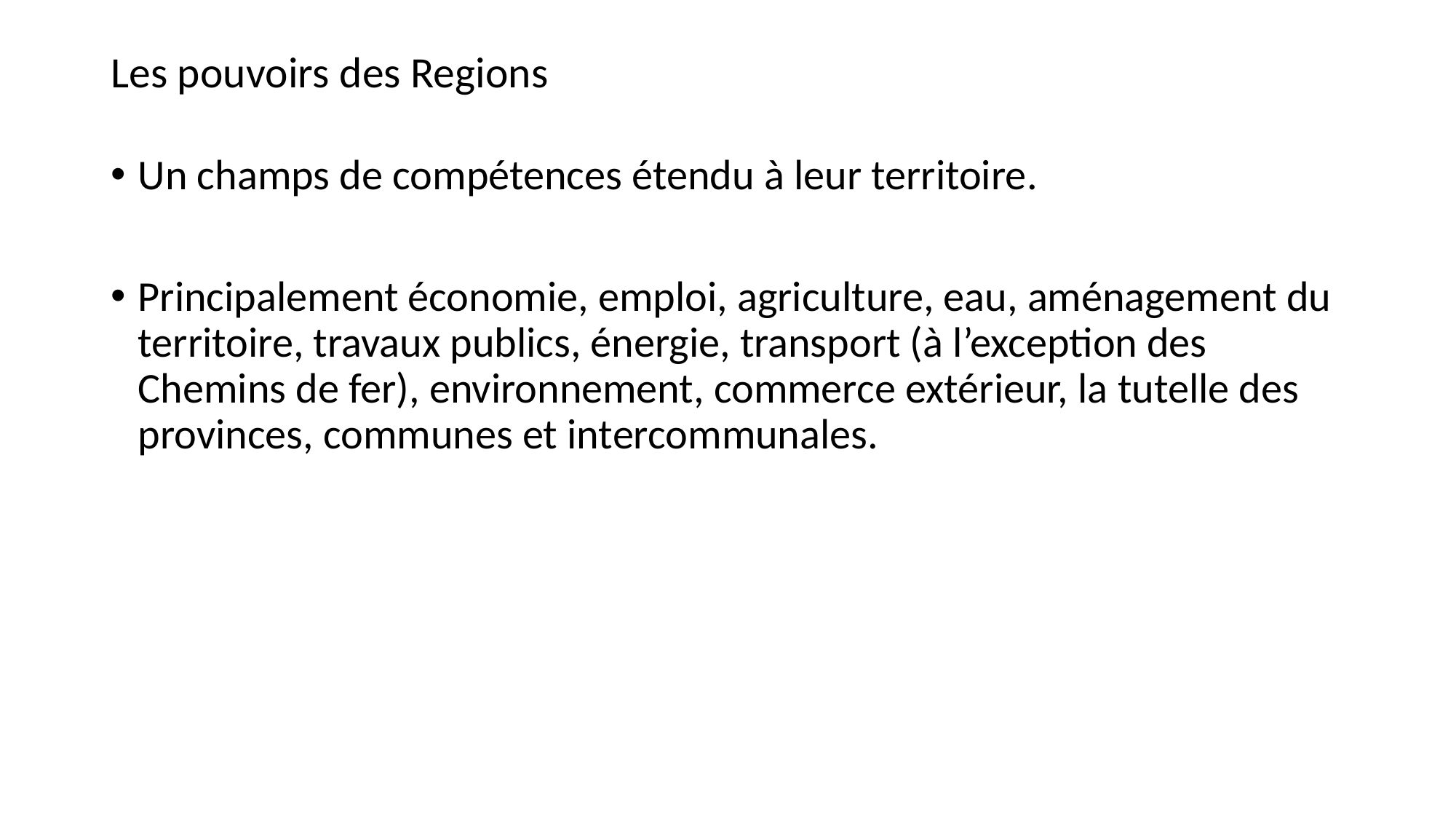

# Les pouvoirs des Regions
Un champs de compétences étendu à leur territoire.

Principalement économie, emploi, agriculture, eau, aménagement du territoire, travaux publics, énergie, transport (à l’exception des Chemins de fer), environnement, commerce extérieur, la tutelle des provinces, communes et intercommunales.